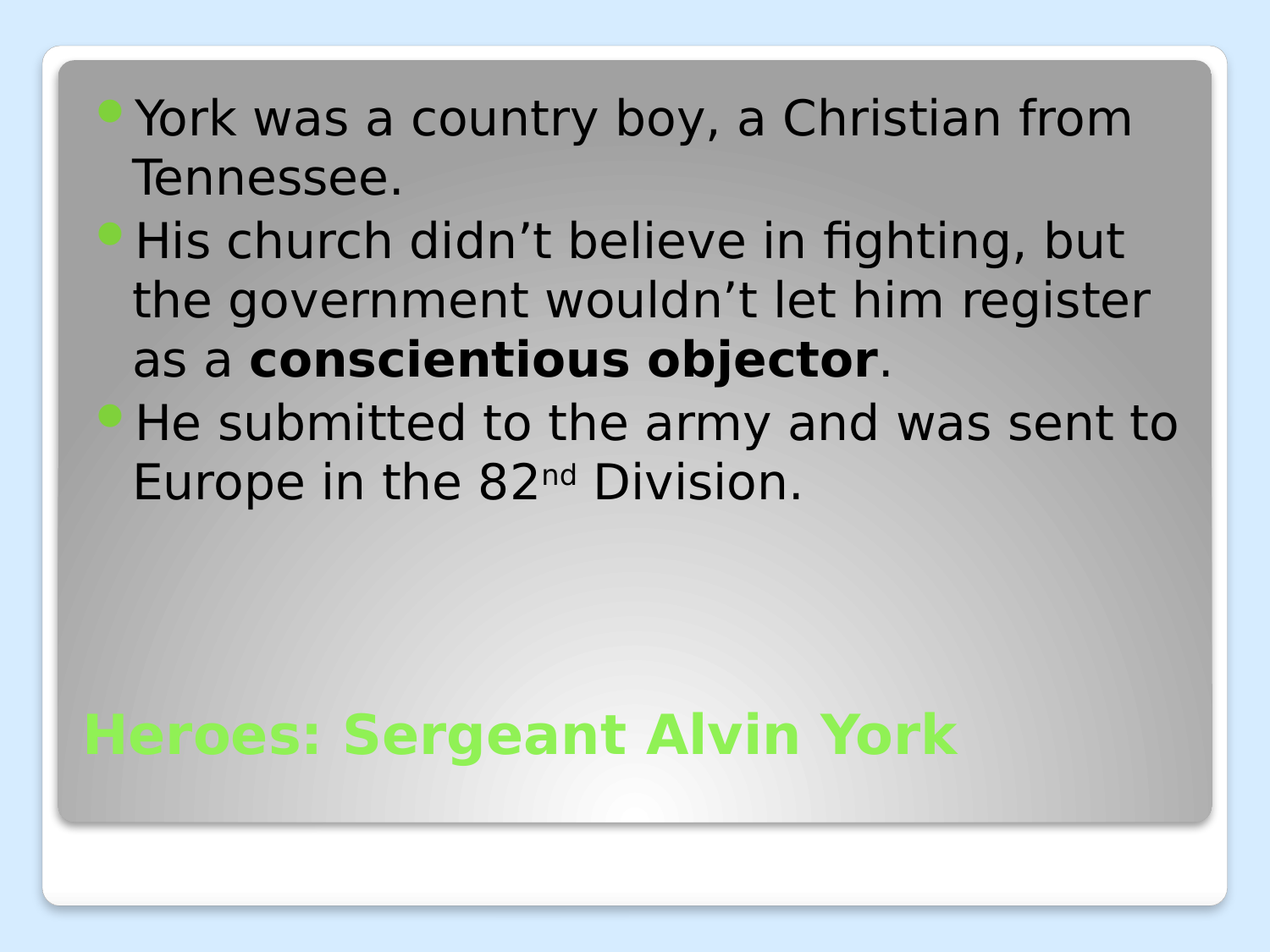

York was a country boy, a Christian from Tennessee.
His church didn’t believe in fighting, but the government wouldn’t let him register as a conscientious objector.
He submitted to the army and was sent to Europe in the 82nd Division.
# Heroes: Sergeant Alvin York